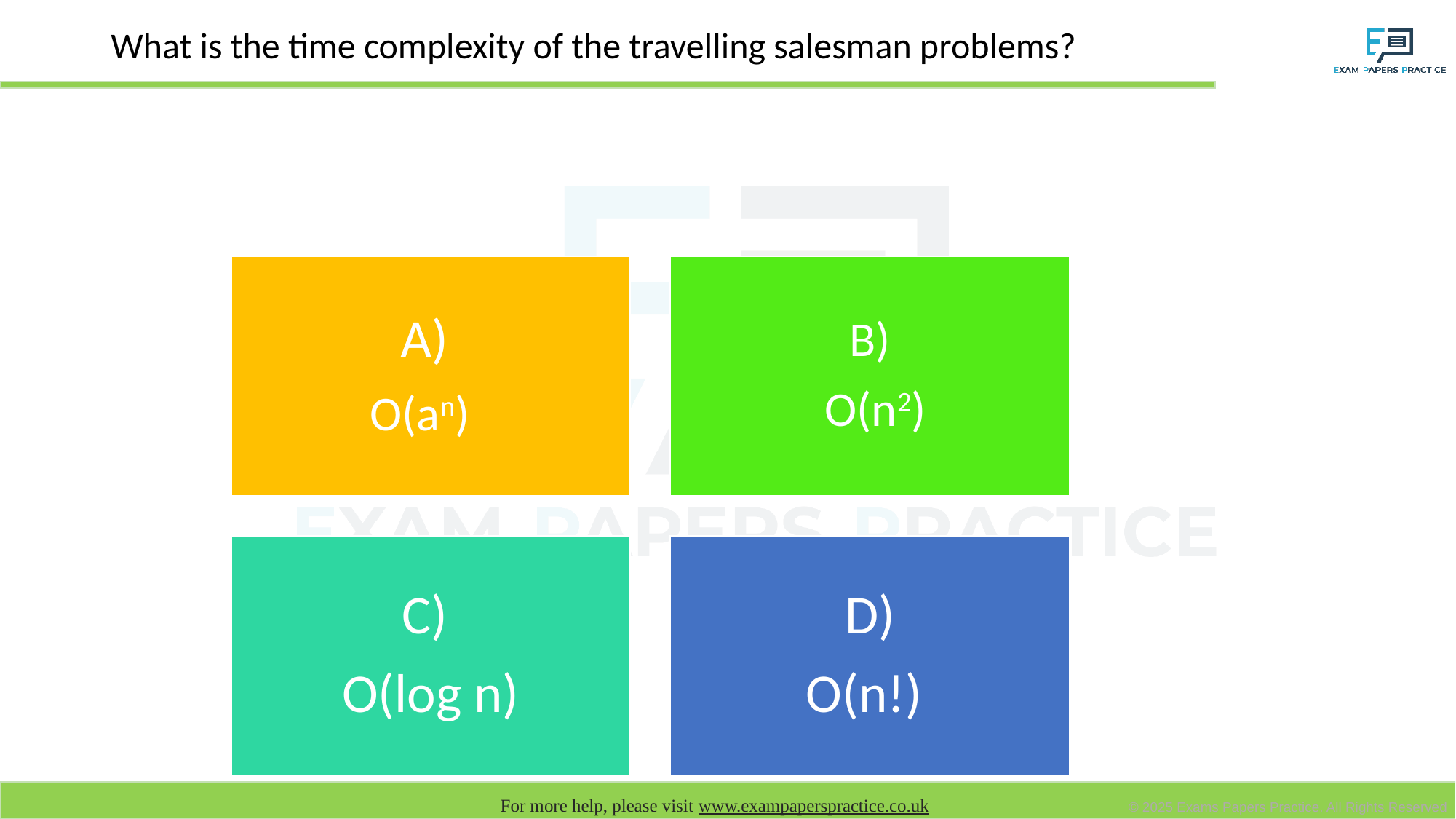

# What is the time complexity of the travelling salesman problems?
A)
O(an)
B)
 O(n2)
C)
O(log n)
D)
O(n!)